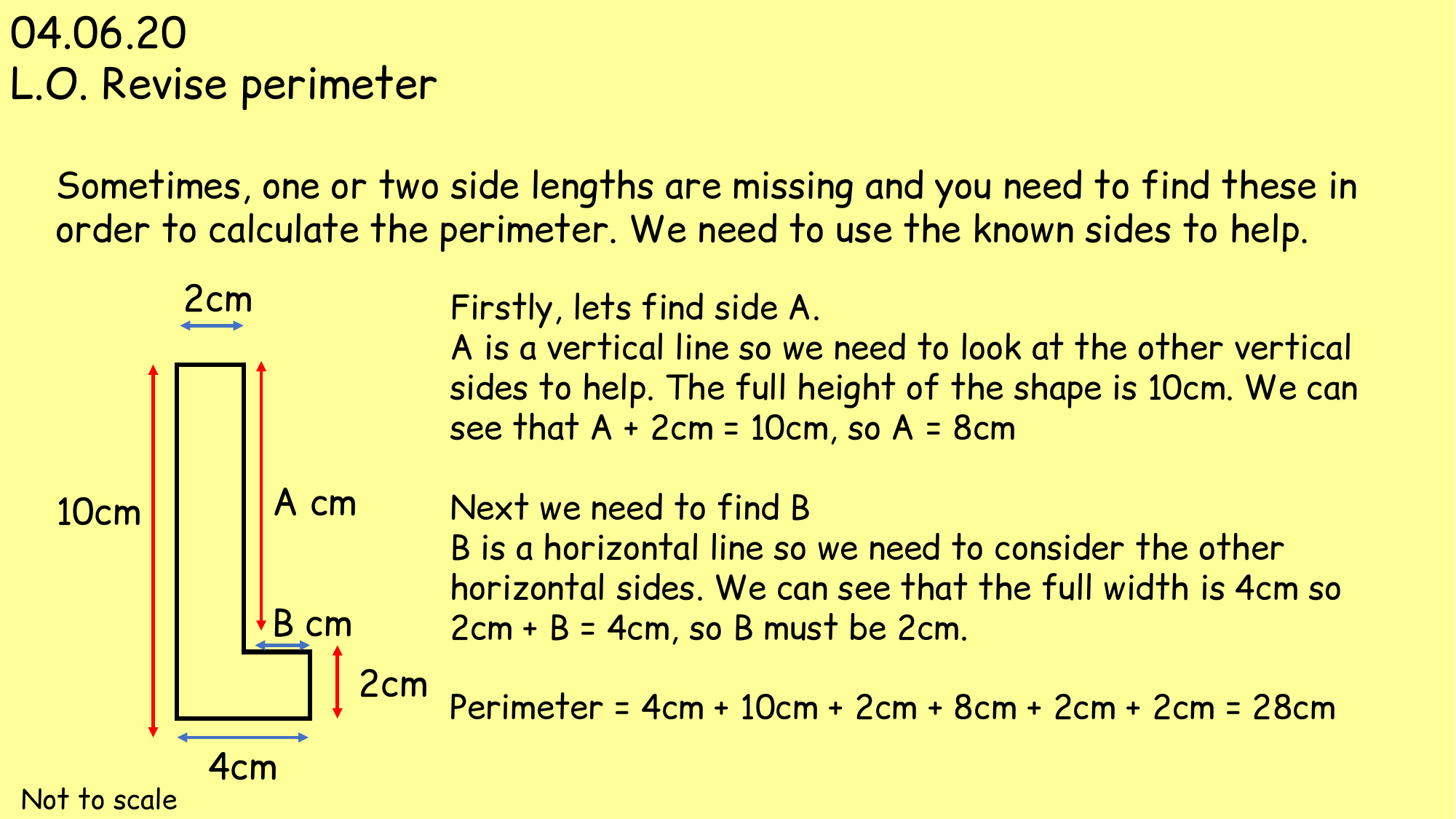

04.06.20
L.O. Revise perimeter
Sometimes, one or two side lengths are missing and you need to find these in order to calculate the perimeter. We need to use the known sides to help.
2cm
Firstly, lets find side A.
A is a vertical line so we need to look at the other vertical sides to help. The full height of the shape is 10cm. We can see that A + 2cm = 10cm, so A = 8cm

Next we need to find B
B is a horizontal line so we need to consider the other horizontal sides. We can see that the full width is 4cm so 2cm + B = 4cm, so B must be 2cm.

Perimeter = 4cm + 10cm + 2cm + 8cm + 2cm + 2cm = 28cm

A cm
10cm
 B cm
2cm
4cm
Not to scale